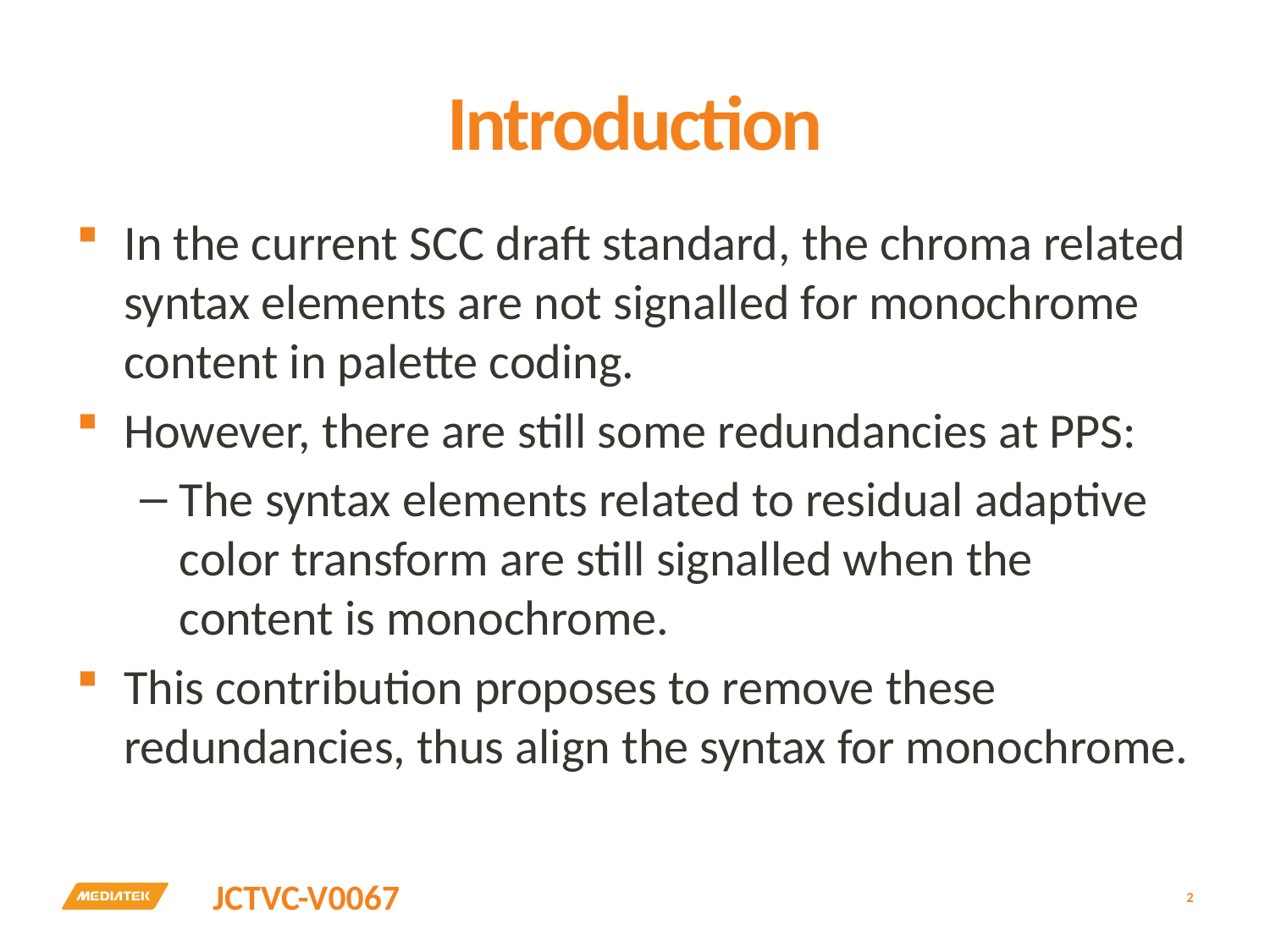

# Introduction
In the current SCC draft standard, the chroma related syntax elements are not signalled for monochrome content in palette coding.
However, there are still some redundancies at PPS:
The syntax elements related to residual adaptive color transform are still signalled when the content is monochrome.
This contribution proposes to remove these redundancies, thus align the syntax for monochrome.
2